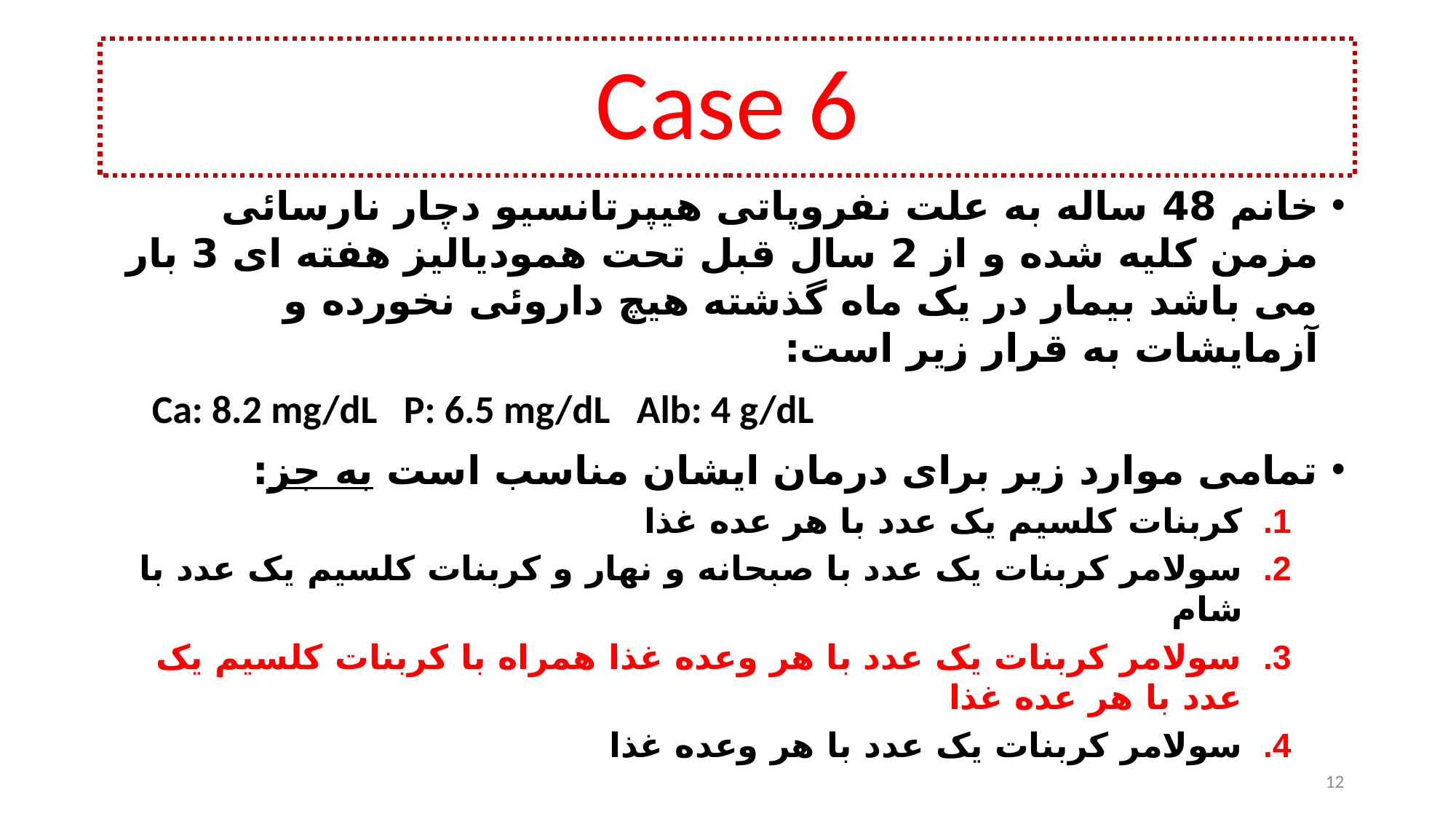

Case 6
خانم 48 ساله به علت نفروپاتی هیپرتانسیو دچار نارسائی مزمن کلیه شده و از 2 سال قبل تحت همودیالیز هفته ای 3 بار می باشد بیمار در یک ماه گذشته هیچ داروئی نخورده و آزمایشات به قرار زیر است:
Ca: 8.2 mg/dL   P: 6.5 mg/dL   Alb: 4 g/dL
تمامی موارد زیر برای درمان ایشان مناسب است به جز:
کربنات کلسیم یک عدد با هر عده غذا
سولامر کربنات یک عدد با صبحانه و نهار و کربنات کلسیم یک عدد با شام
سولامر کربنات یک عدد با هر وعده غذا همراه با کربنات کلسیم یک عدد با هر عده غذا
سولامر کربنات یک عدد با هر وعده غذا

12